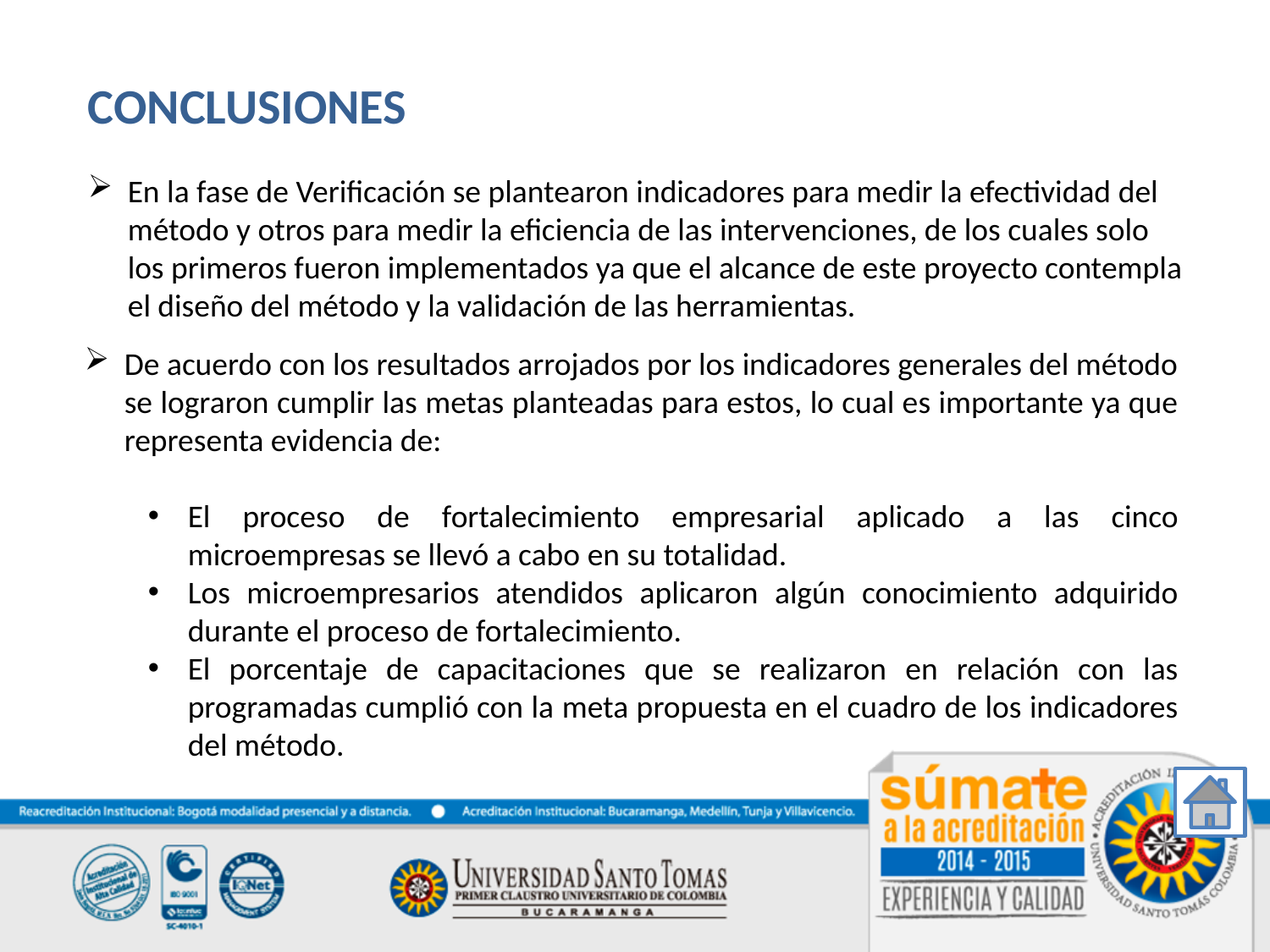

CONCLUSIONES
En la fase de Verificación se plantearon indicadores para medir la efectividad del método y otros para medir la eficiencia de las intervenciones, de los cuales solo los primeros fueron implementados ya que el alcance de este proyecto contempla el diseño del método y la validación de las herramientas.

De acuerdo con los resultados arrojados por los indicadores generales del método se lograron cumplir las metas planteadas para estos, lo cual es importante ya que representa evidencia de:

El proceso de fortalecimiento empresarial aplicado a las cinco microempresas se llevó a cabo en su totalidad.
Los microempresarios atendidos aplicaron algún conocimiento adquirido durante el proceso de fortalecimiento.
El porcentaje de capacitaciones que se realizaron en relación con las programadas cumplió con la meta propuesta en el cuadro de los indicadores del método.